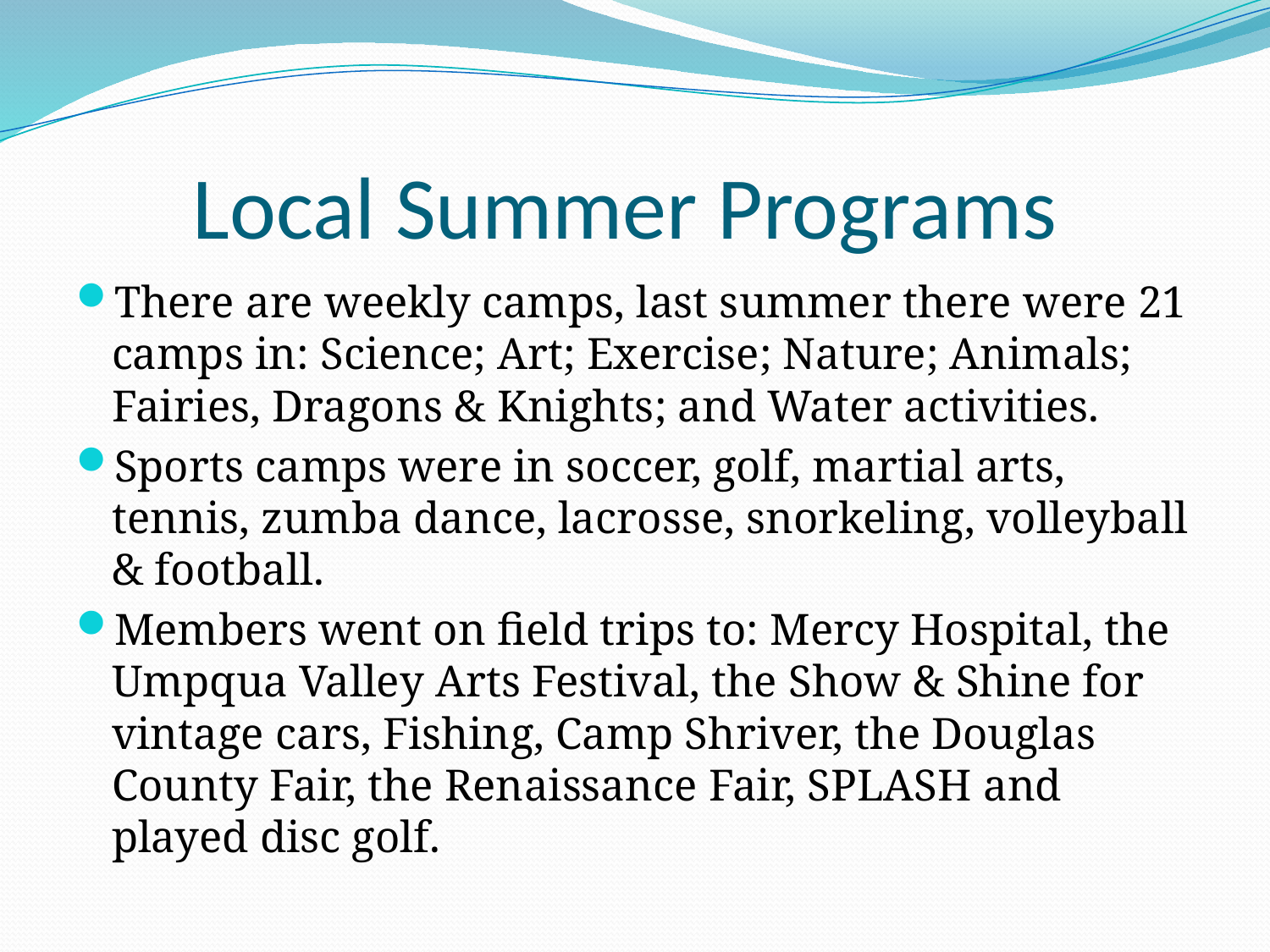

# Local Summer Programs
There are weekly camps, last summer there were 21 camps in: Science; Art; Exercise; Nature; Animals; Fairies, Dragons & Knights; and Water activities.
Sports camps were in soccer, golf, martial arts, tennis, zumba dance, lacrosse, snorkeling, volleyball & football.
Members went on field trips to: Mercy Hospital, the Umpqua Valley Arts Festival, the Show & Shine for vintage cars, Fishing, Camp Shriver, the Douglas County Fair, the Renaissance Fair, SPLASH and played disc golf.